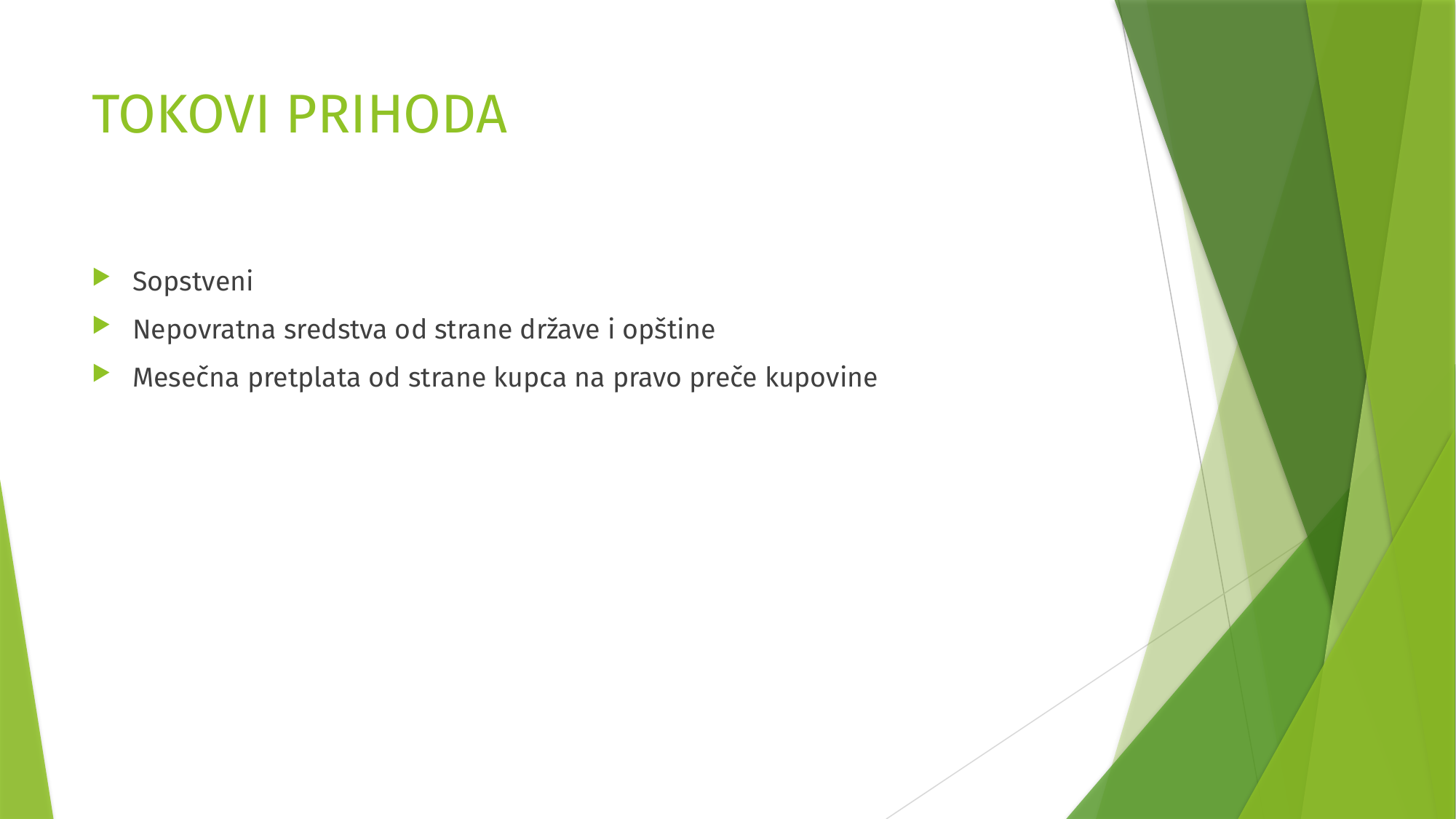

# TOKOVI PRIHODA
Sopstveni
Nepovratna sredstva od strane države i opštine
Mesečna pretplata od strane kupca na pravo preče kupovine